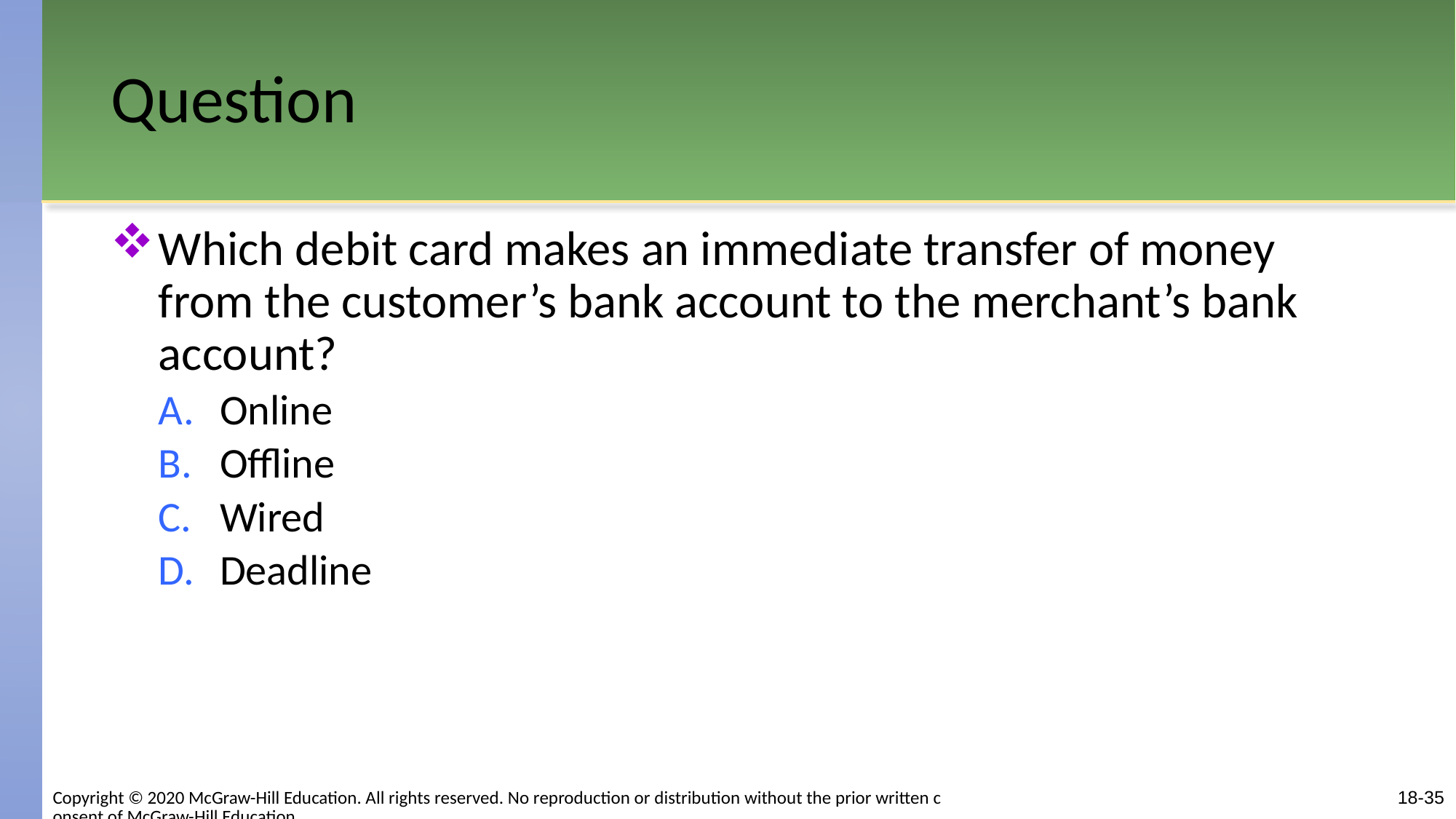

# Question
Which debit card makes an immediate transfer of money from the customer’s bank account to the merchant’s bank account?
Online
Offline
Wired
Deadline
Copyright © 2020 McGraw-Hill Education. All rights reserved. No reproduction or distribution without the prior written consent of McGraw-Hill Education.
18-35